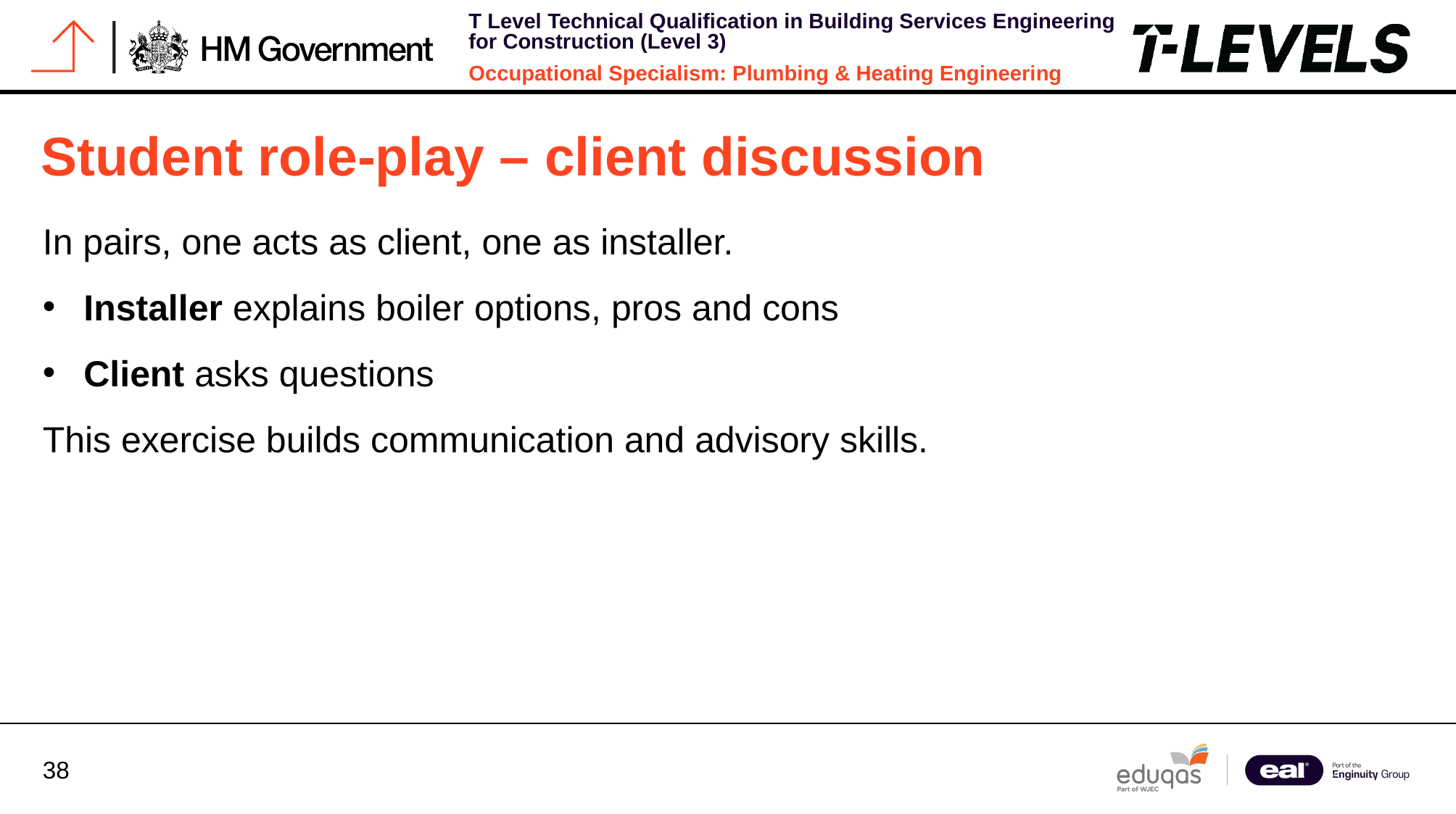

# Student role-play – client discussion
In pairs, one acts as client, one as installer.
Installer explains boiler options, pros and cons
Client asks questions
This exercise builds communication and advisory skills.